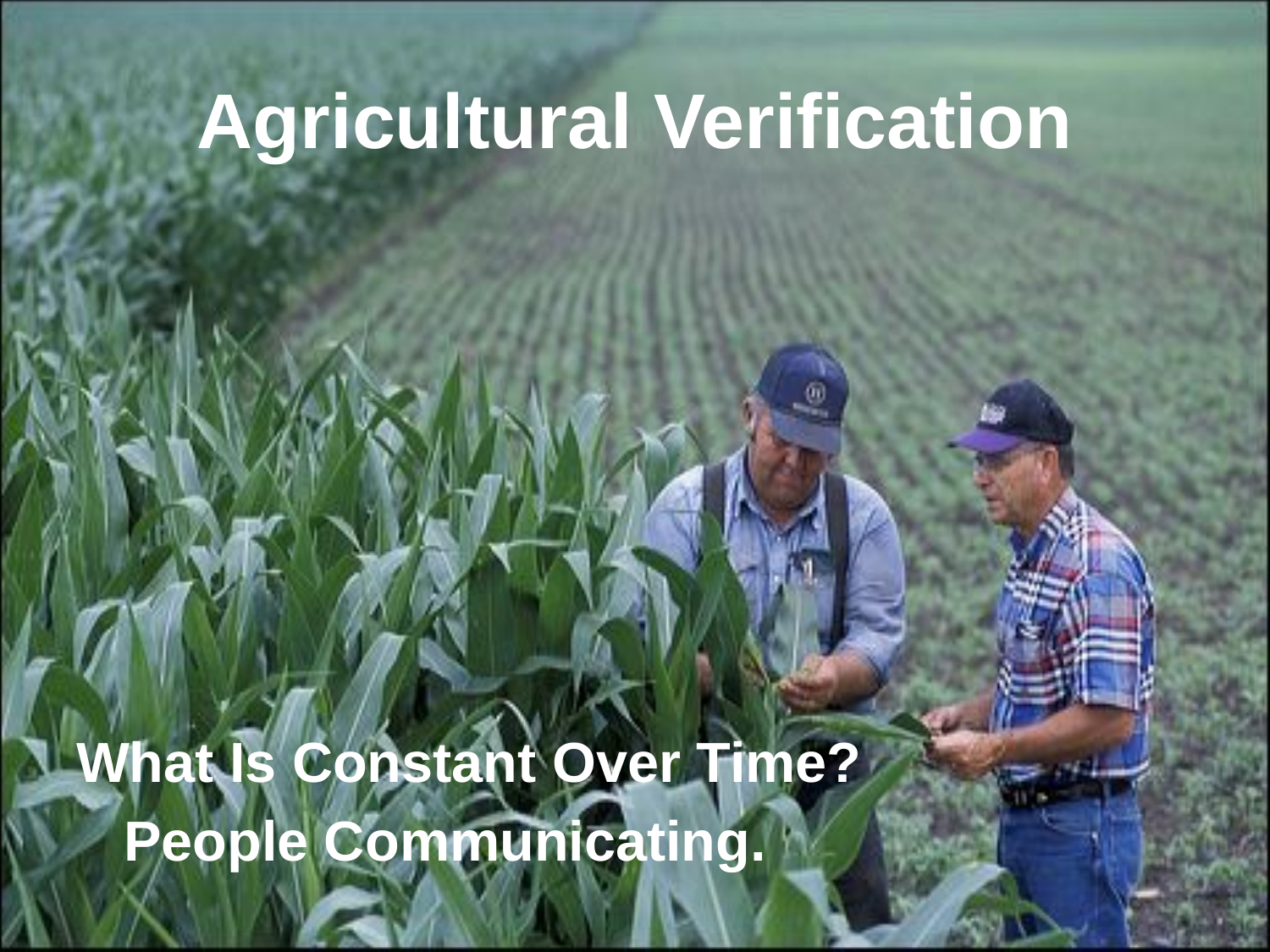

# Agricultural Verification
What Is Constant Over Time?
	People Communicating.